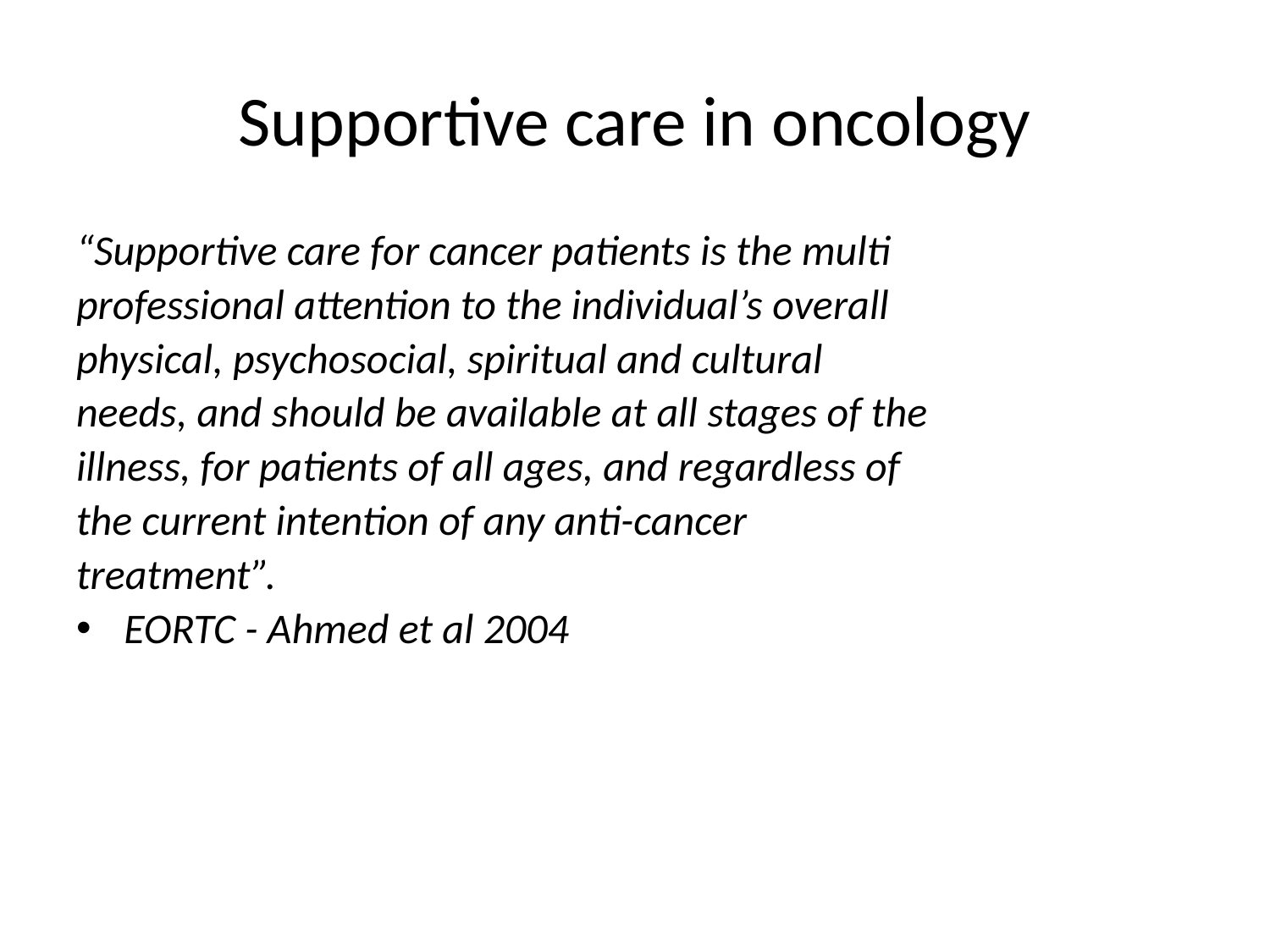

# Supportive care in oncology
“Supportive care for cancer patients is the multi
professional attention to the individual’s overall
physical, psychosocial, spiritual and cultural
needs, and should be available at all stages of the
illness, for patients of all ages, and regardless of
the current intention of any anti-cancer
treatment”.
EORTC - Ahmed et al 2004